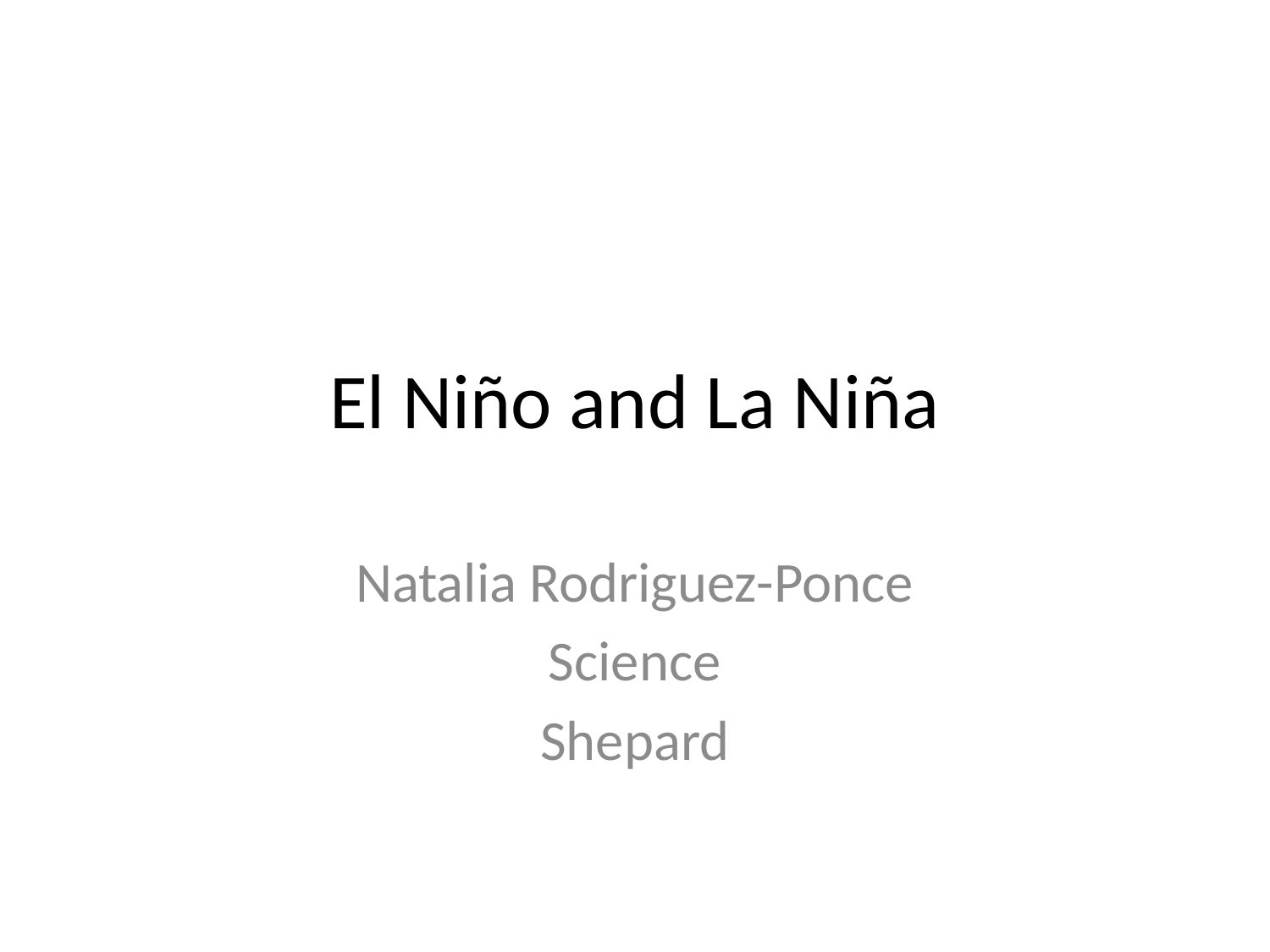

# El Niño and La Niña
Natalia Rodriguez-Ponce
Science
Shepard